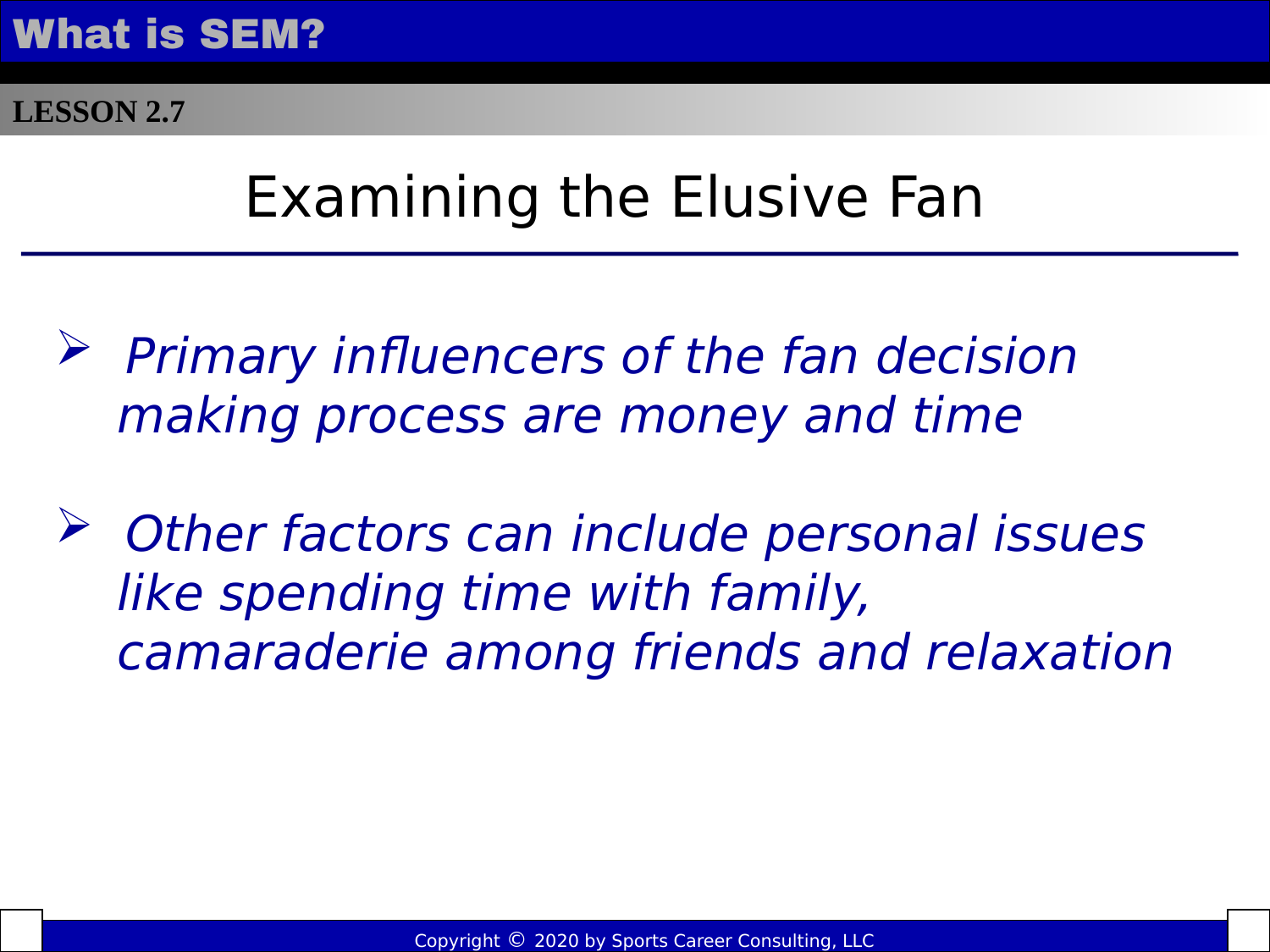

What is SEM?
LESSON 2.7
Examining the Elusive Fan

  Primary influencers of the fan decision
    making process are money and time

  Other factors can include personal issues
    like spending time with family,
    camaraderie among friends and relaxation
Copyright © 2020 by Sports Career Consulting, LLC